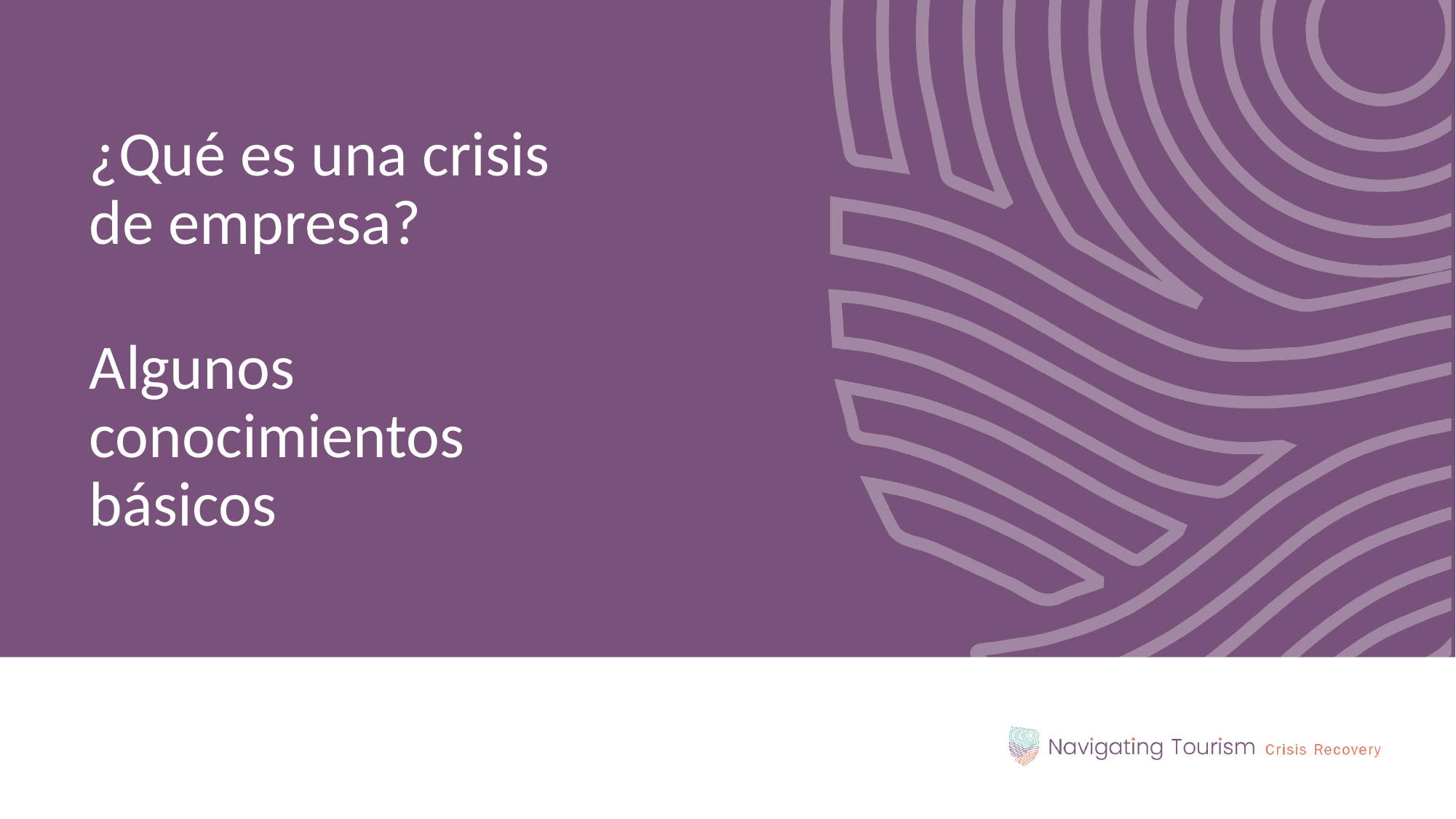

¿Qué es una crisis de empresa?

Algunos conocimientos básicos